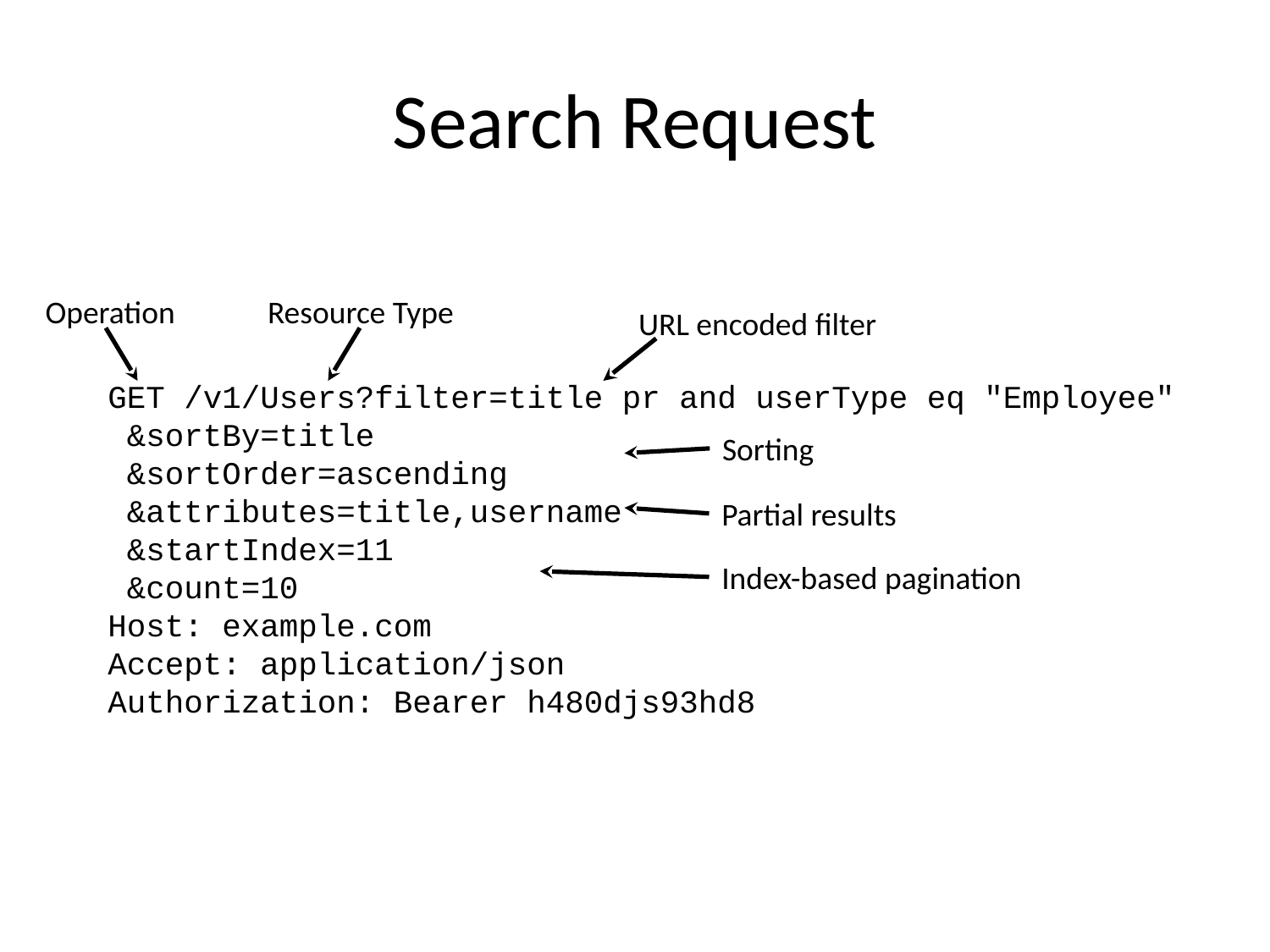

# Search Request
Operation
Resource Type
URL encoded filter
GET /v1/Users?filter=title pr and userType eq "Employee"
 &sortBy=title
 &sortOrder=ascending
 &attributes=title,username
 &startIndex=11
 &count=10
Host: example.com
Accept: application/json
Authorization: Bearer h480djs93hd8
Sorting
Partial results
Index-based pagination